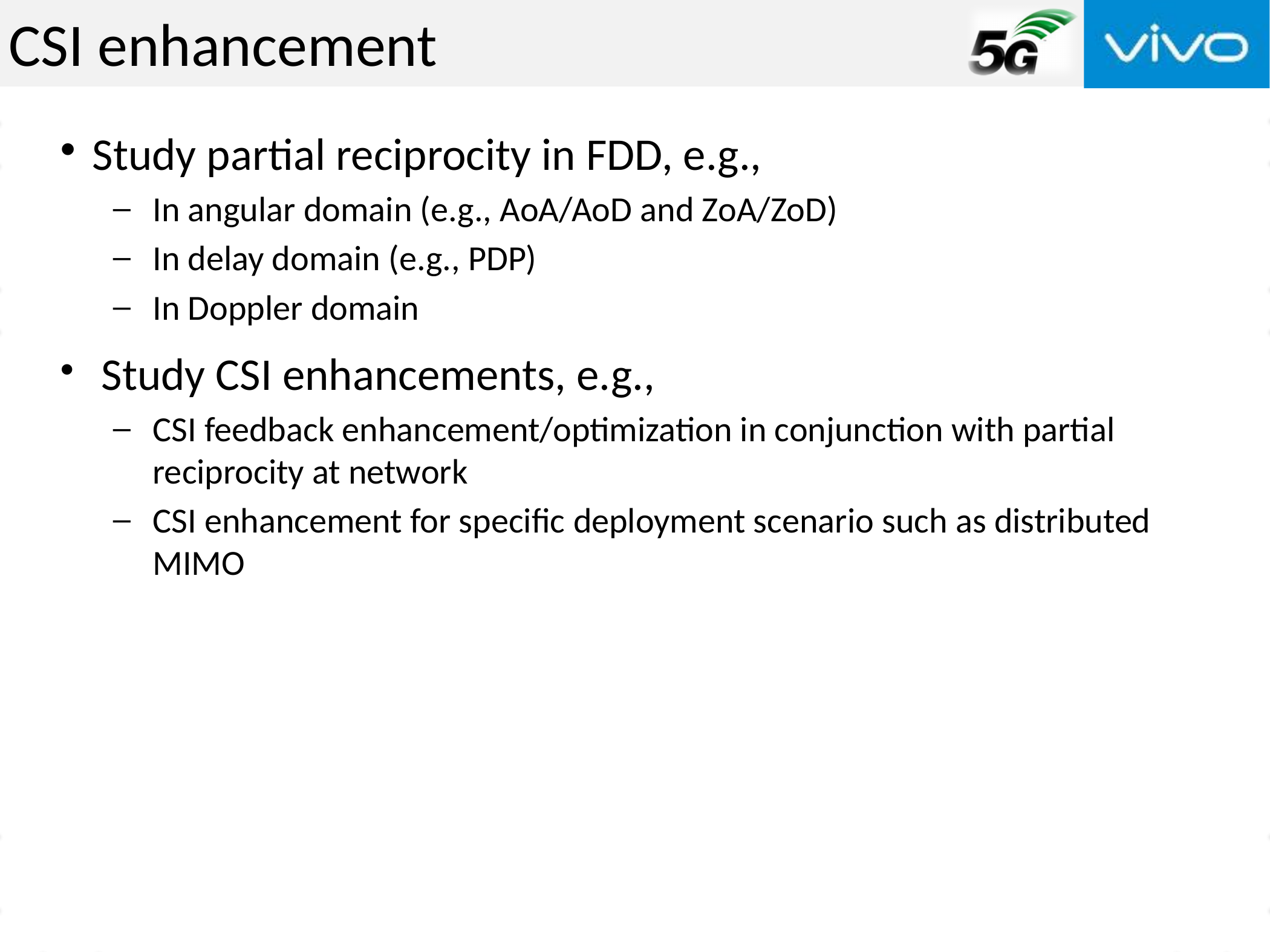

# CSI enhancement
Study partial reciprocity in FDD, e.g.,
In angular domain (e.g., AoA/AoD and ZoA/ZoD)
In delay domain (e.g., PDP)
In Doppler domain
 Study CSI enhancements, e.g.,
CSI feedback enhancement/optimization in conjunction with partial reciprocity at network
CSI enhancement for specific deployment scenario such as distributed MIMO